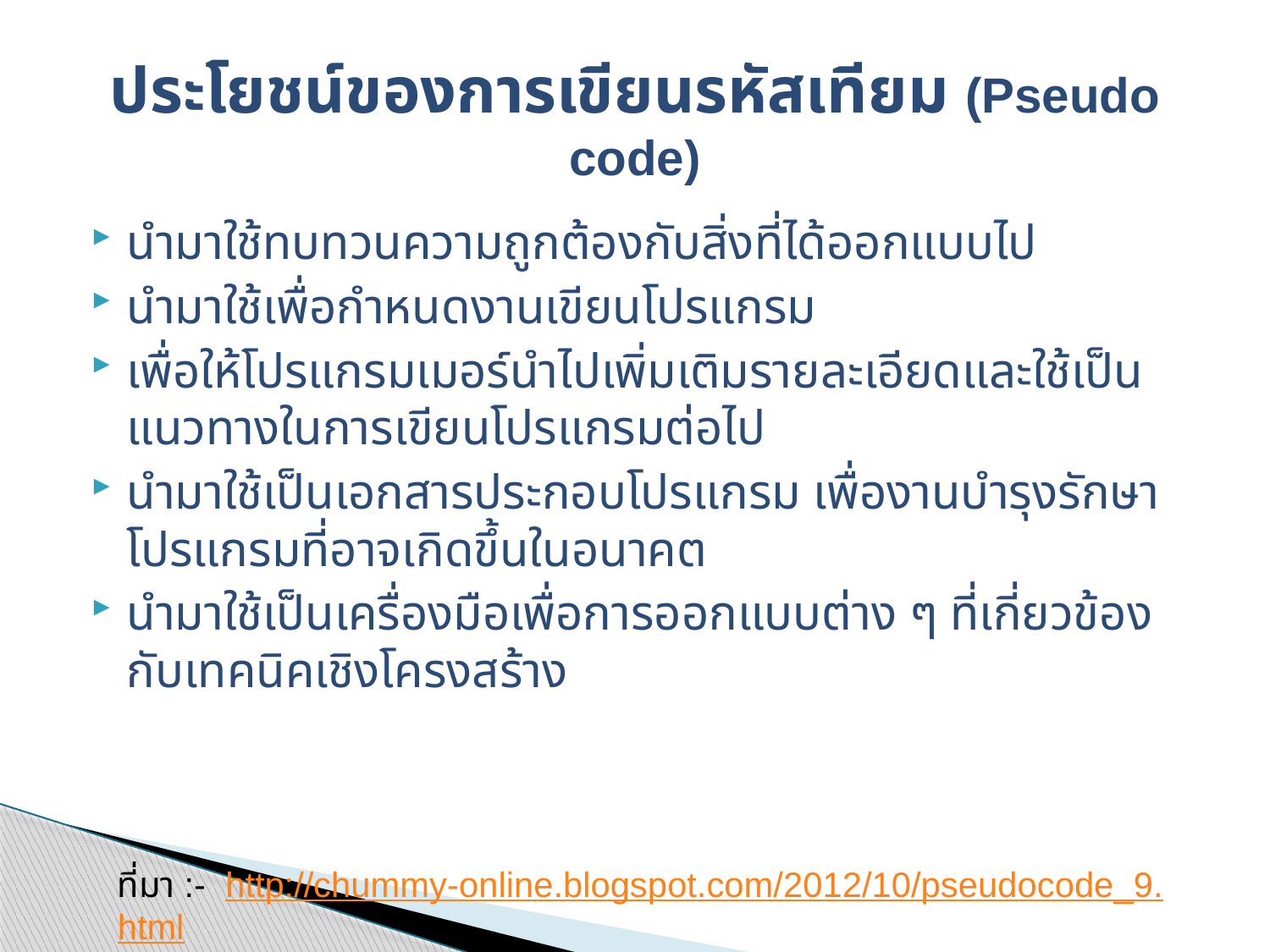

# ประโยชน์ของการเขียนรหัสเทียม (Pseudo code)
นำมาใช้ทบทวนความถูกต้องกับสิ่งที่ได้ออกแบบไป
นำมาใช้เพื่อกำหนดงานเขียนโปรแกรม
เพื่อให้โปรแกรมเมอร์นำไปเพิ่มเติมรายละเอียดและใช้เป็นแนวทางในการเขียนโปรแกรมต่อไป
นำมาใช้เป็นเอกสารประกอบโปรแกรม เพื่องานบำรุงรักษาโปรแกรมที่อาจเกิดขึ้นในอนาคต
นำมาใช้เป็นเครื่องมือเพื่อการออกแบบต่าง ๆ ที่เกี่ยวข้องกับเทคนิคเชิงโครงสร้าง

ที่มา :-  http://chummy-online.blogspot.com/2012/10/pseudocode_9.html